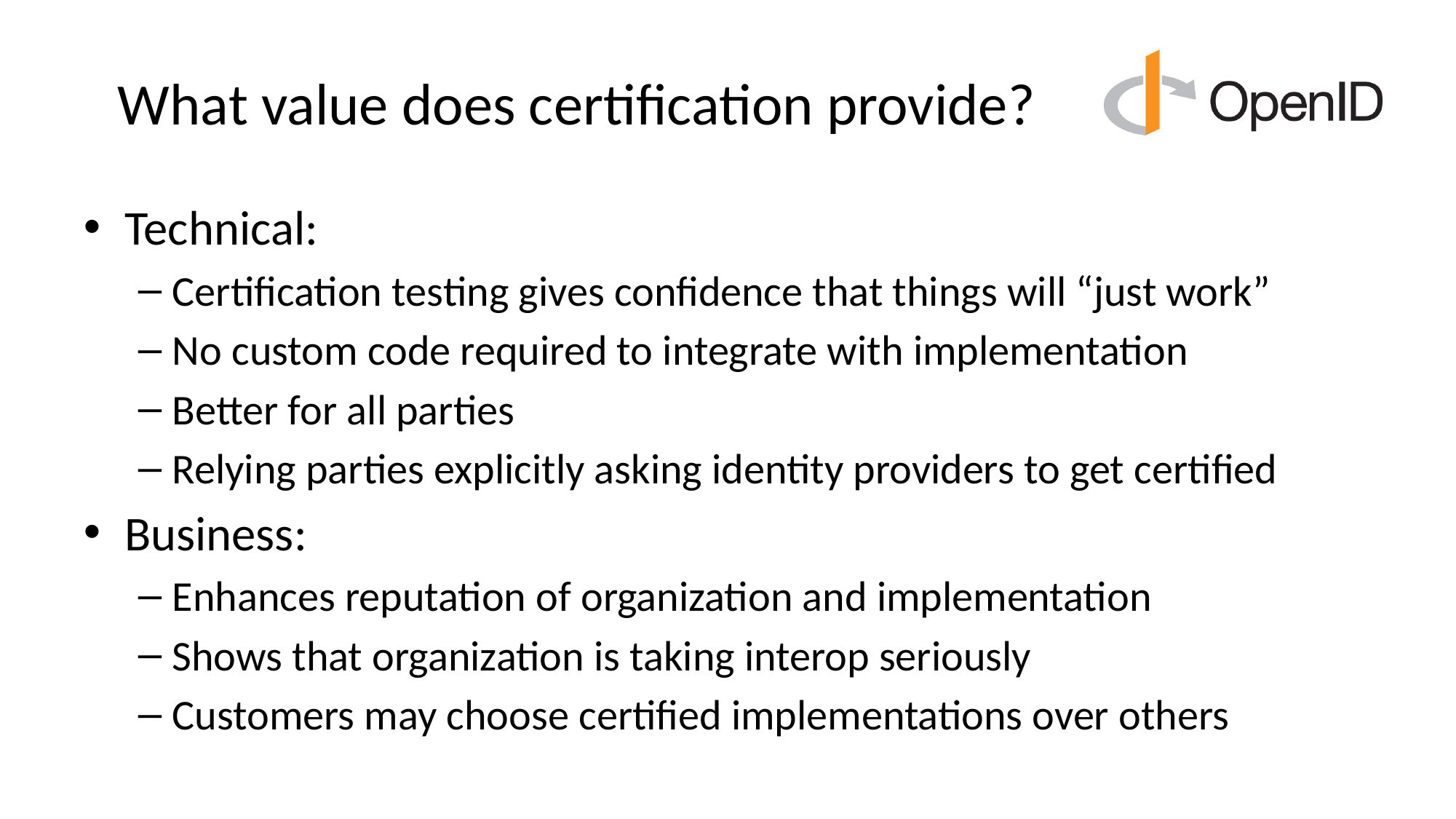

# What value does certification provide?
Technical:
Certification testing gives confidence that things will “just work”
No custom code required to integrate with implementation
Better for all parties
Relying parties explicitly asking identity providers to get certified
Business:
Enhances reputation of organization and implementation
Shows that organization is taking interop seriously
Customers may choose certified implementations over others